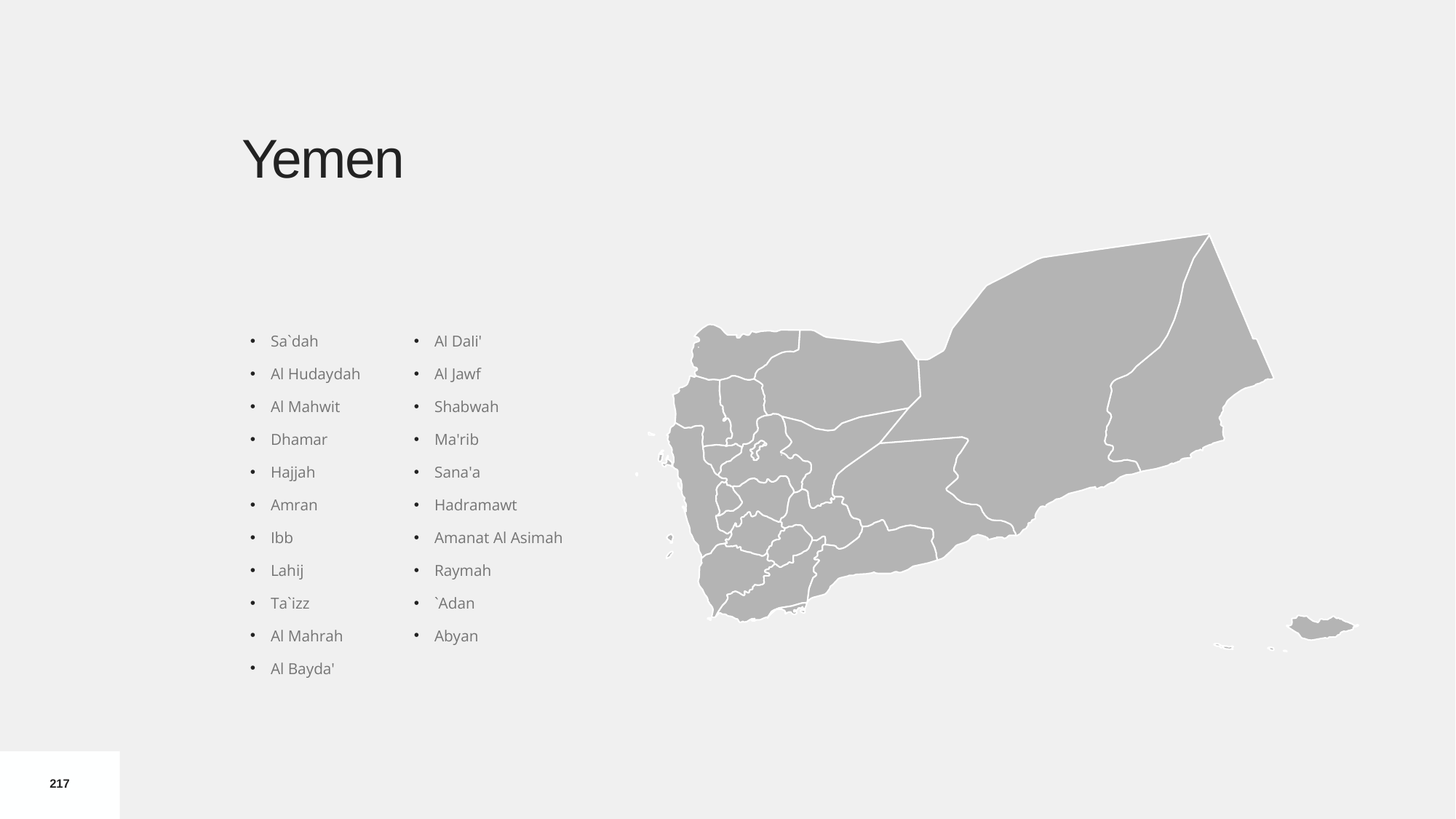

# Yemen

Sa`dah
Al Hudaydah
Al Mahwit
Dhamar
Hajjah
Amran
Ibb
Lahij
Ta`izz
Al Mahrah
Al Bayda'
Al Dali'
Al Jawf
Shabwah
Ma'rib
Sana'a
Hadramawt
Amanat Al Asimah
Raymah
`Adan
Abyan